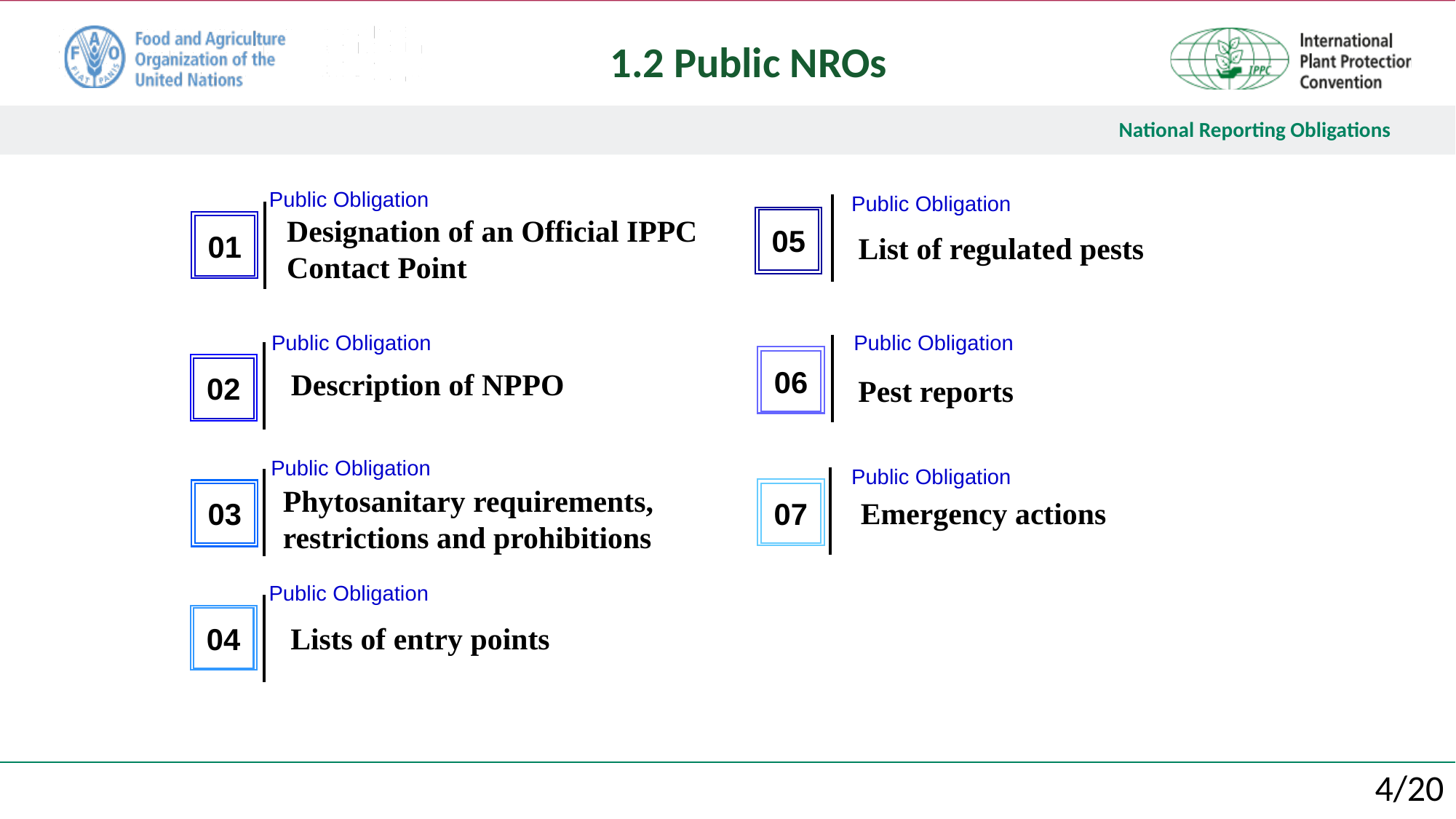

1.2 Public NROs
Public Obligation
Public Obligation
Designation of an Official IPPC Contact Point

05

01
List of regulated pests
Public Obligation
Public Obligation

06

02

Description of NPPO
Pest reports
Public Obligation
Public Obligation
Phytosanitary requirements,
restrictions and prohibitions

03
07
Emergency actions

Public Obligation

04
Lists of entry points
4/20